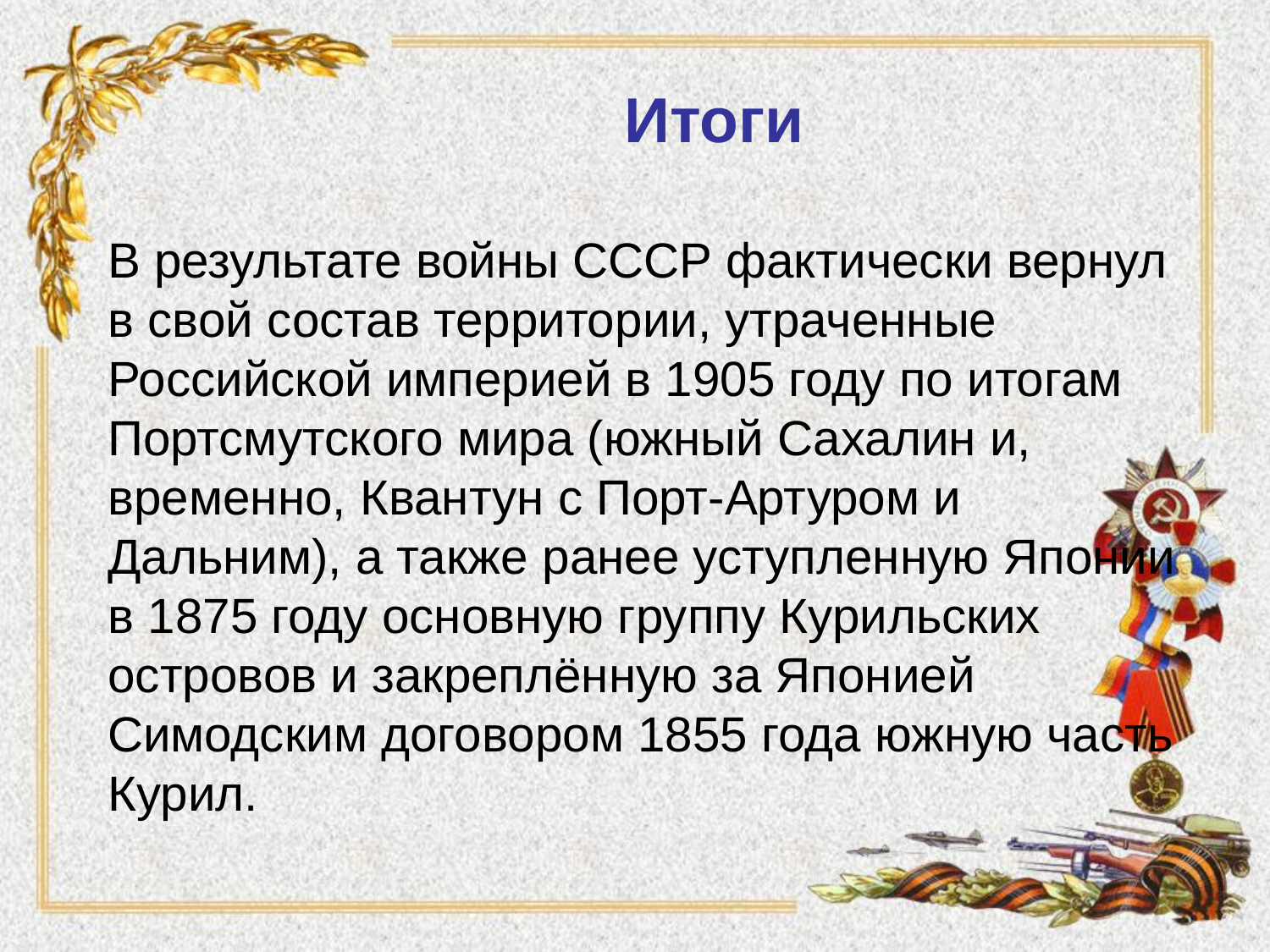

# Итоги
В результате войны СССР фактически вернул в свой состав территории, утраченные Российской империей в 1905 году по итогам Портсмутского мира (южный Сахалин и, временно, Квантун с Порт-Артуром и Дальним), а также ранее уступленную Японии в 1875 году основную группу Курильских островов и закреплённую за Японией Симодским договором 1855 года южную часть Курил.